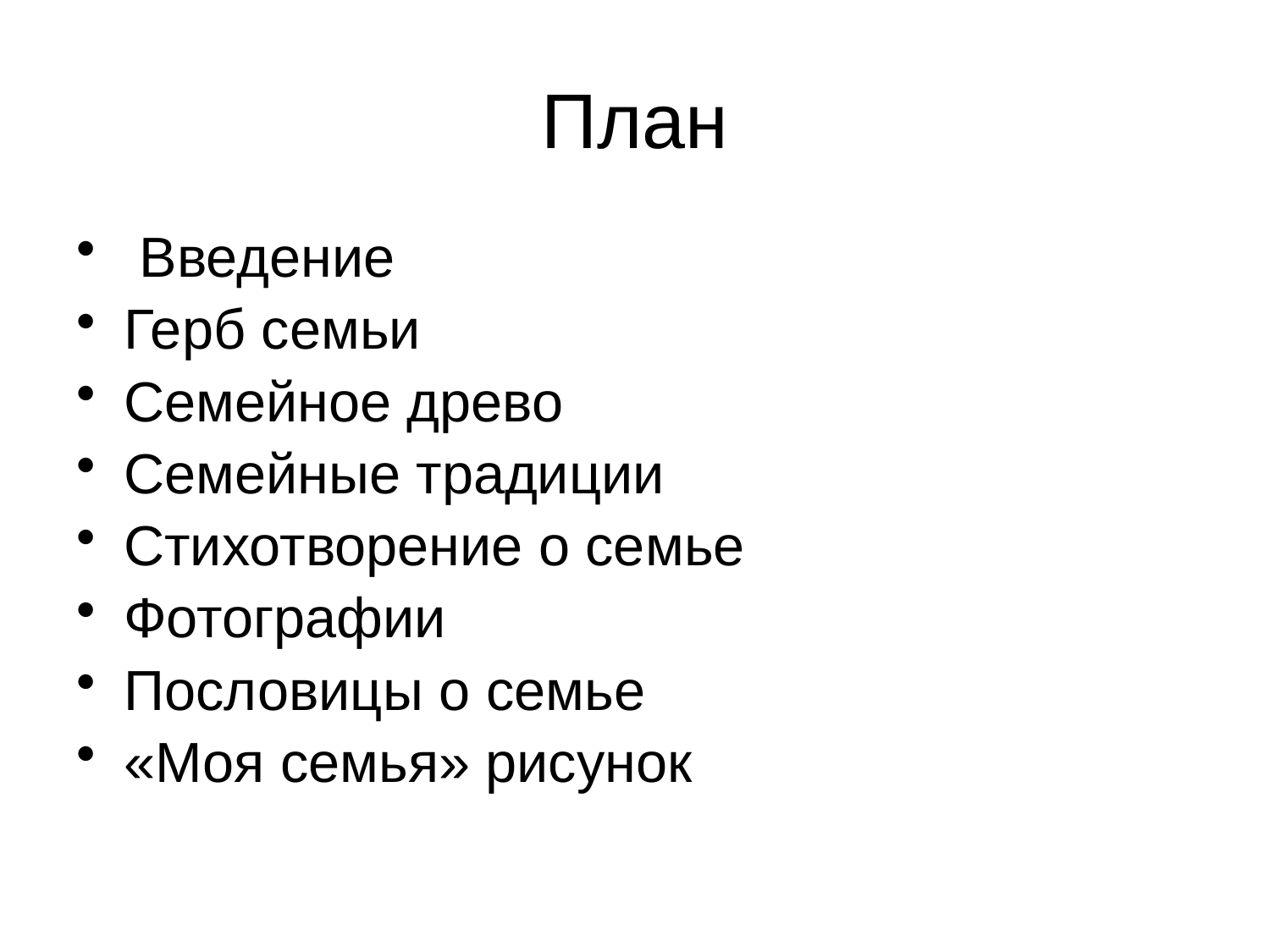

# План
 Введение
Герб семьи
Семейное древо
Семейные традиции
Стихотворение о семье
Фотографии
Пословицы о семье
«Моя семья» рисунок